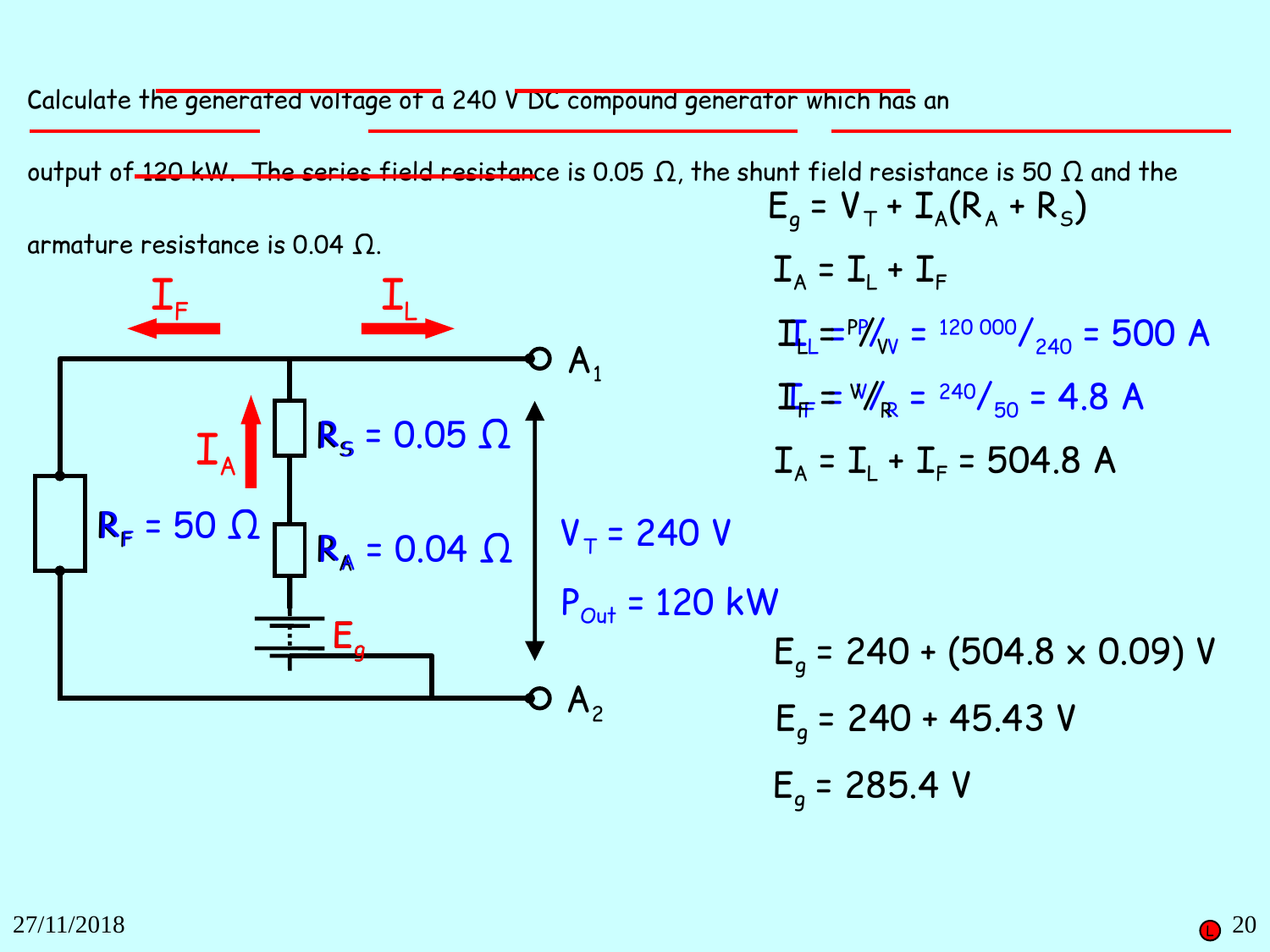

Calculate the generated voltage of a 240 V DC compound generator which has an
output of 120 kW.  The series field resistance is 0.05 Ω, the shunt field resistance is 50 Ω and the armature resistance is 0.04 Ω.
Eg = VT + IA(RA + RS)
IA = IL + IF
IF
IL
IL = P/V
IL = P/V = 120 000/240 = 500 A

A1

RS

RF
RA

Eg
A2

IF = V/R
IF = V/R = 240/50 = 4.8 A
RS = 0.05 Ω
IA
IA = IL + IF = 504.8 A

RF = 50 Ω
VT = 240 V
RA = 0.04 Ω
POut = 120 kW
Eg
Eg = 240 + (504.8 x 0.09) V
Eg = 240 + 45.43 V
Eg = 285.4 V
27/11/2018
20
L